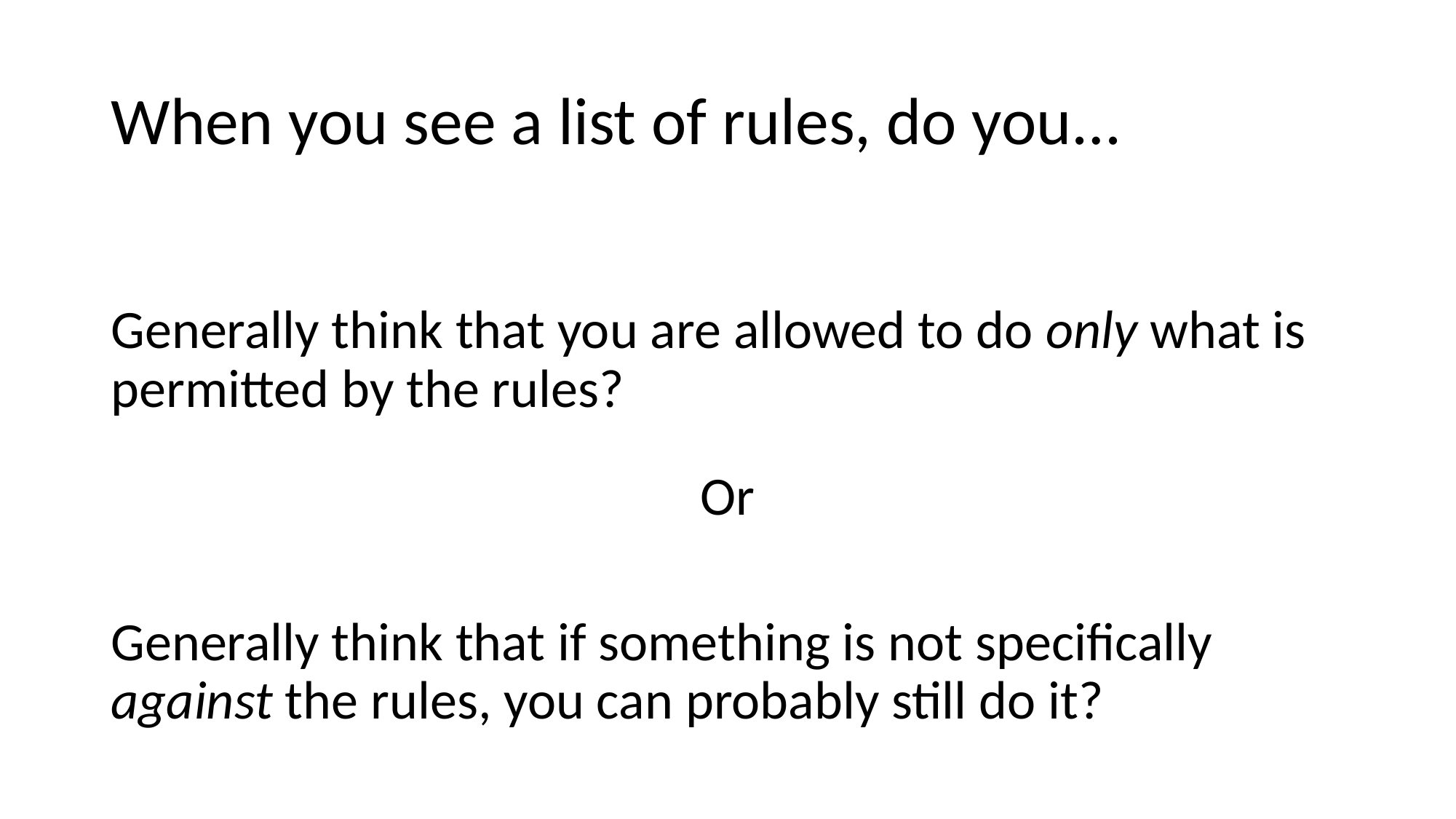

# When you see a list of rules, do you…
Generally think that you are allowed to do only what is permitted by the rules?

Or

Generally think that if something is not specifically against the rules, you can probably still do it?